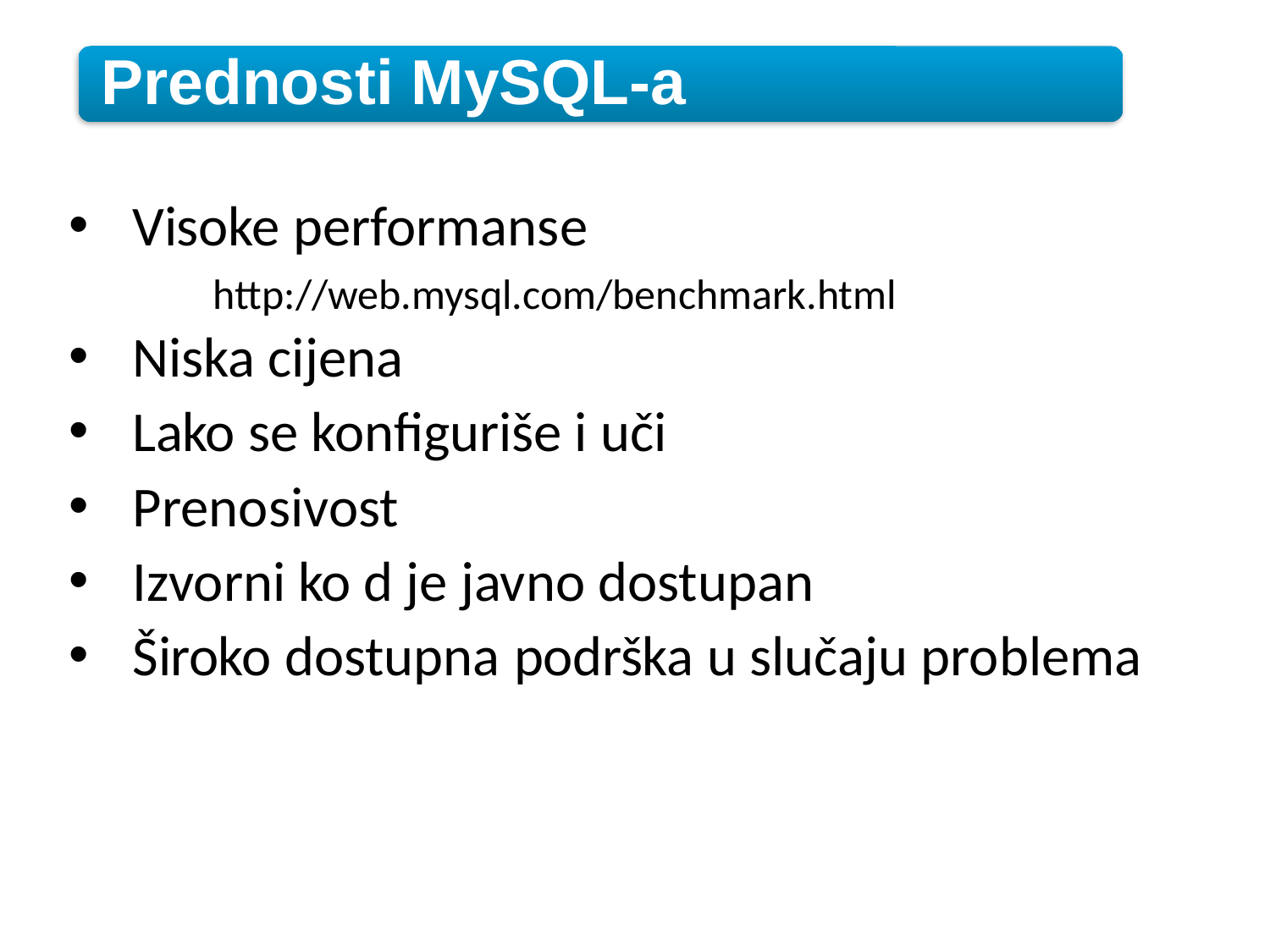

Prednosti MySQL-a
Visoke performanse
	http://web.mysql.com/benchmark.html
Niska cijena
Lako se konfiguriše i uči
Prenosivost
Izvorni ko d je javno dostupan
Široko dostupna podrška u slučaju problema